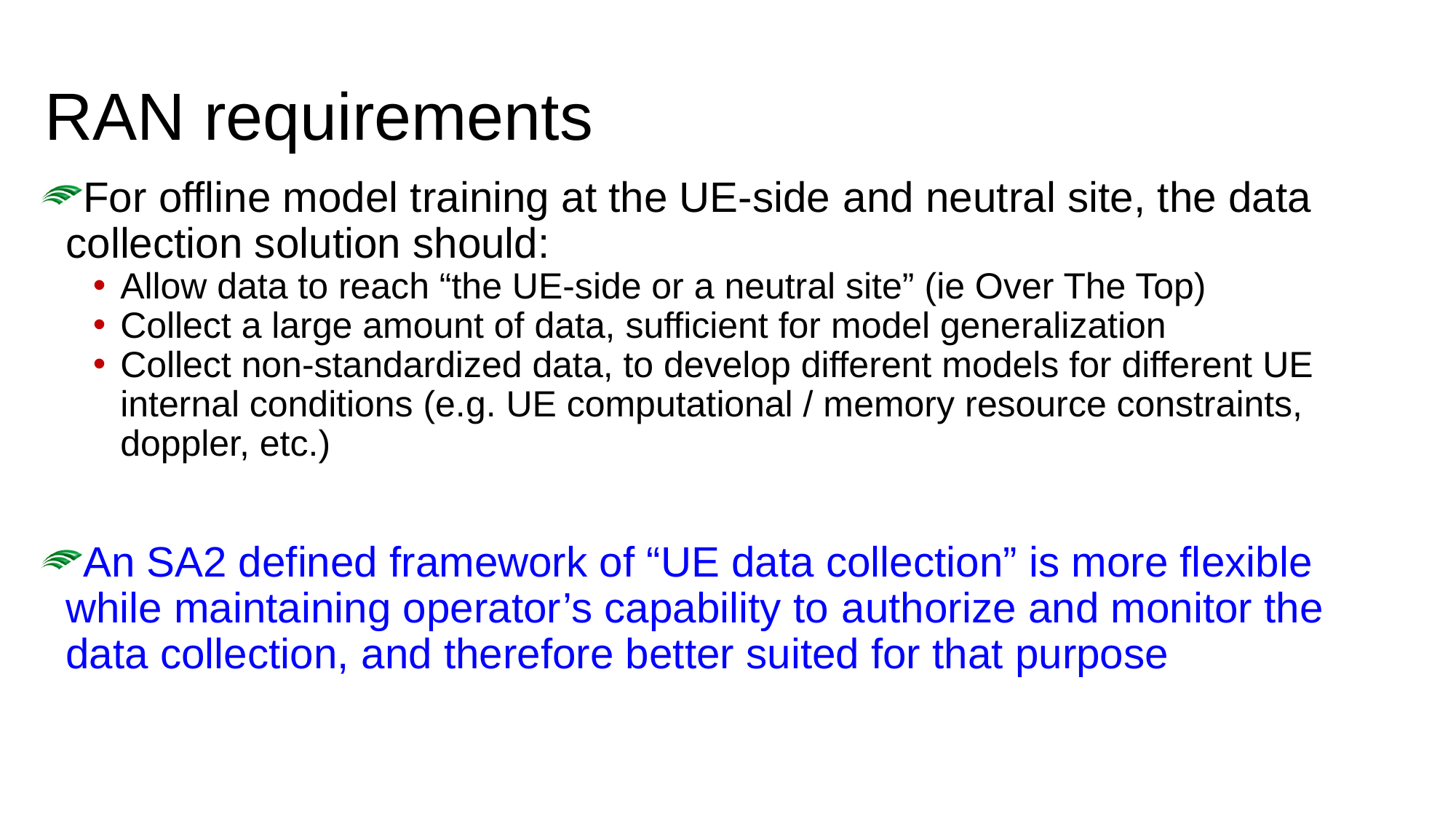

# RAN requirements
For offline model training at the UE-side and neutral site, the data collection solution should:
Allow data to reach “the UE-side or a neutral site” (ie Over The Top)
Collect a large amount of data, sufficient for model generalization
Collect non-standardized data, to develop different models for different UE internal conditions (e.g. UE computational / memory resource constraints, doppler, etc.)

An SA2 defined framework of “UE data collection” is more flexible while maintaining operator’s capability to authorize and monitor the data collection, and therefore better suited for that purpose